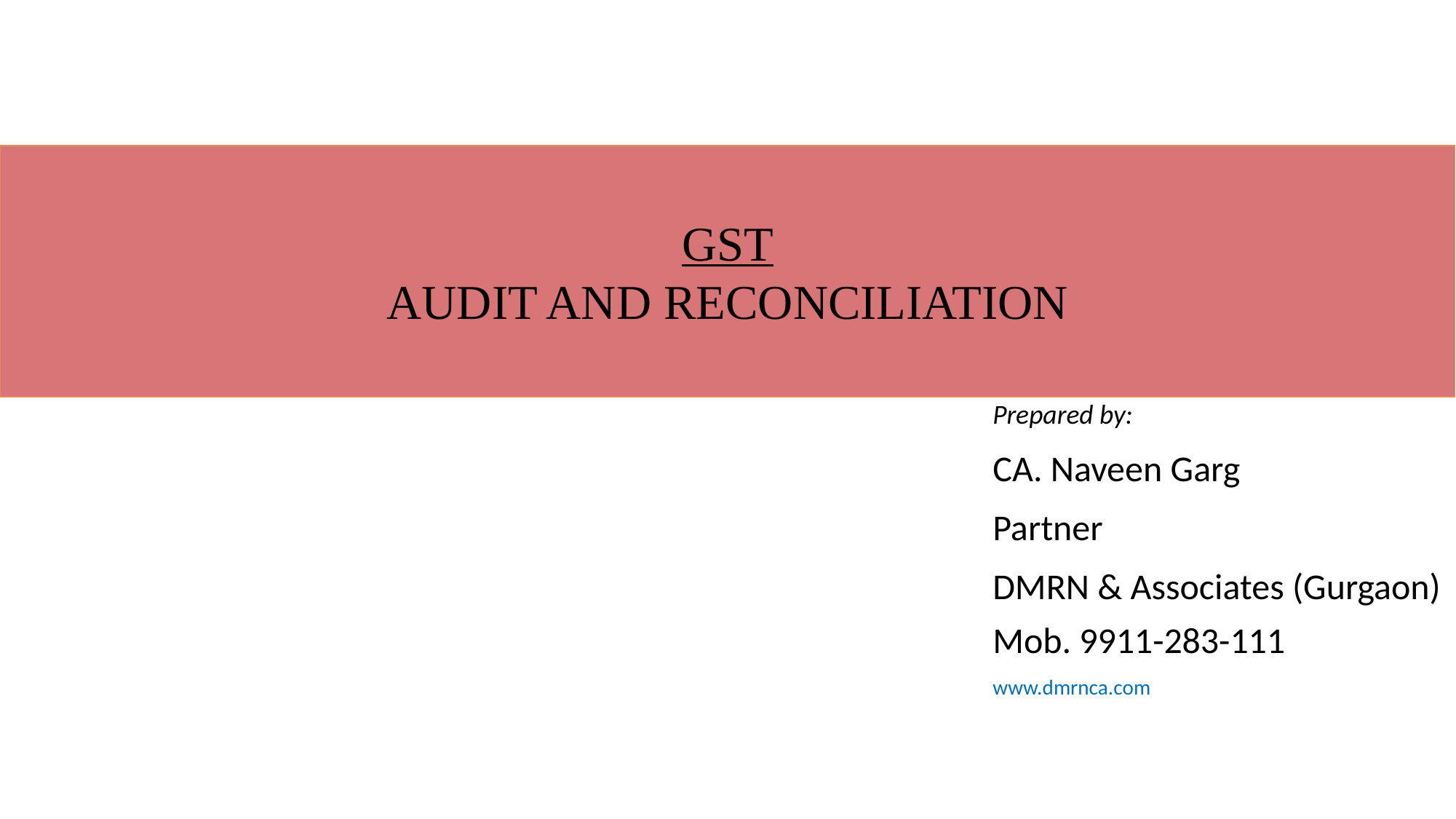

GST
AUDIT AND RECONCILIATION
Prepared by:
CA. Naveen Garg
Partner
DMRN & Associates (Gurgaon)
Mob. 9911-283-111
www.dmrnca.com